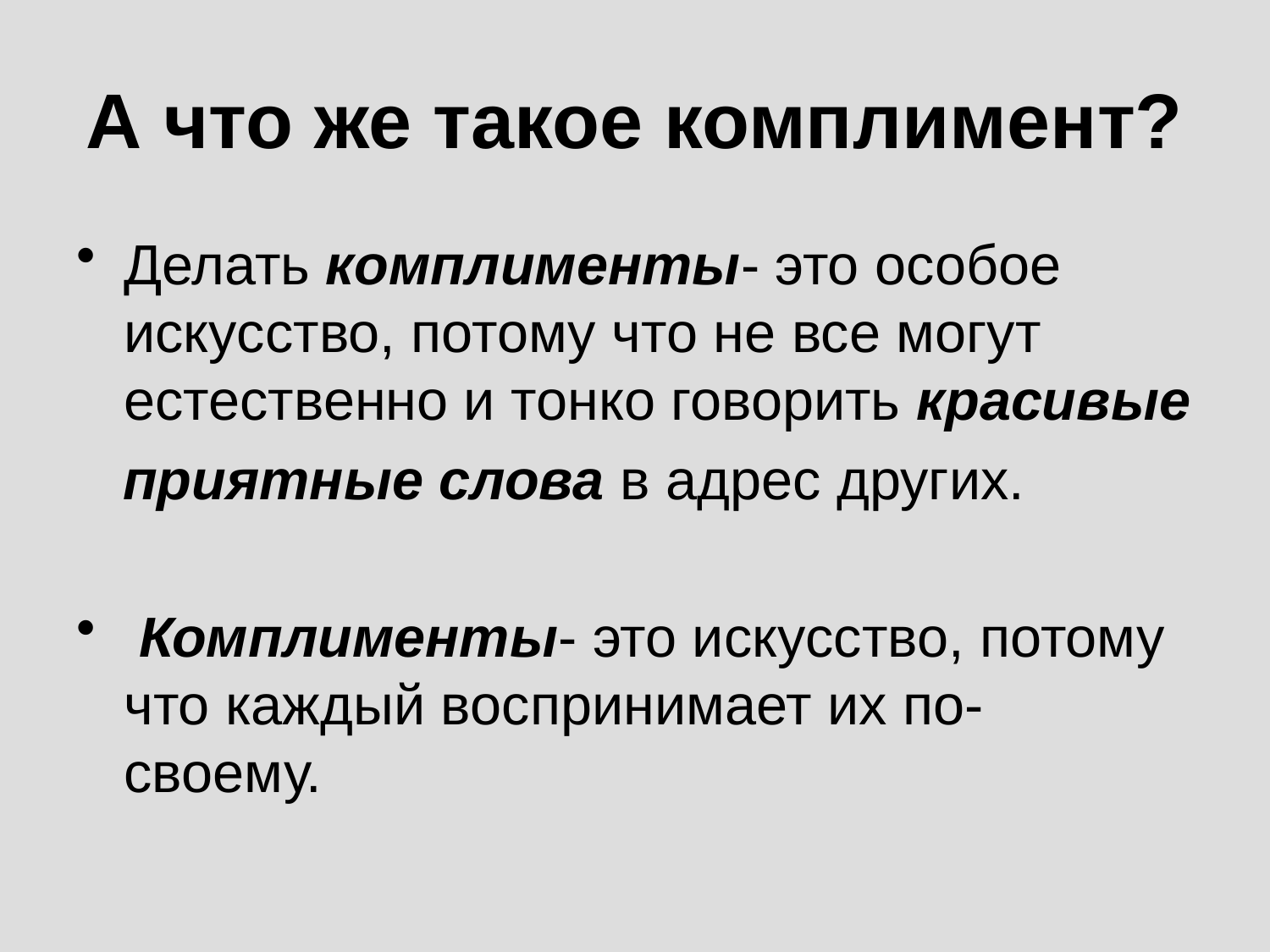

# А что же такое комплимент?
Делать комплименты- это особое искусство, потому что не все могут естественно и тонко говорить красивые
   приятные слова в адрес других.

 Комплименты- это искусство, потому что каждый воспринимает их по- своему.